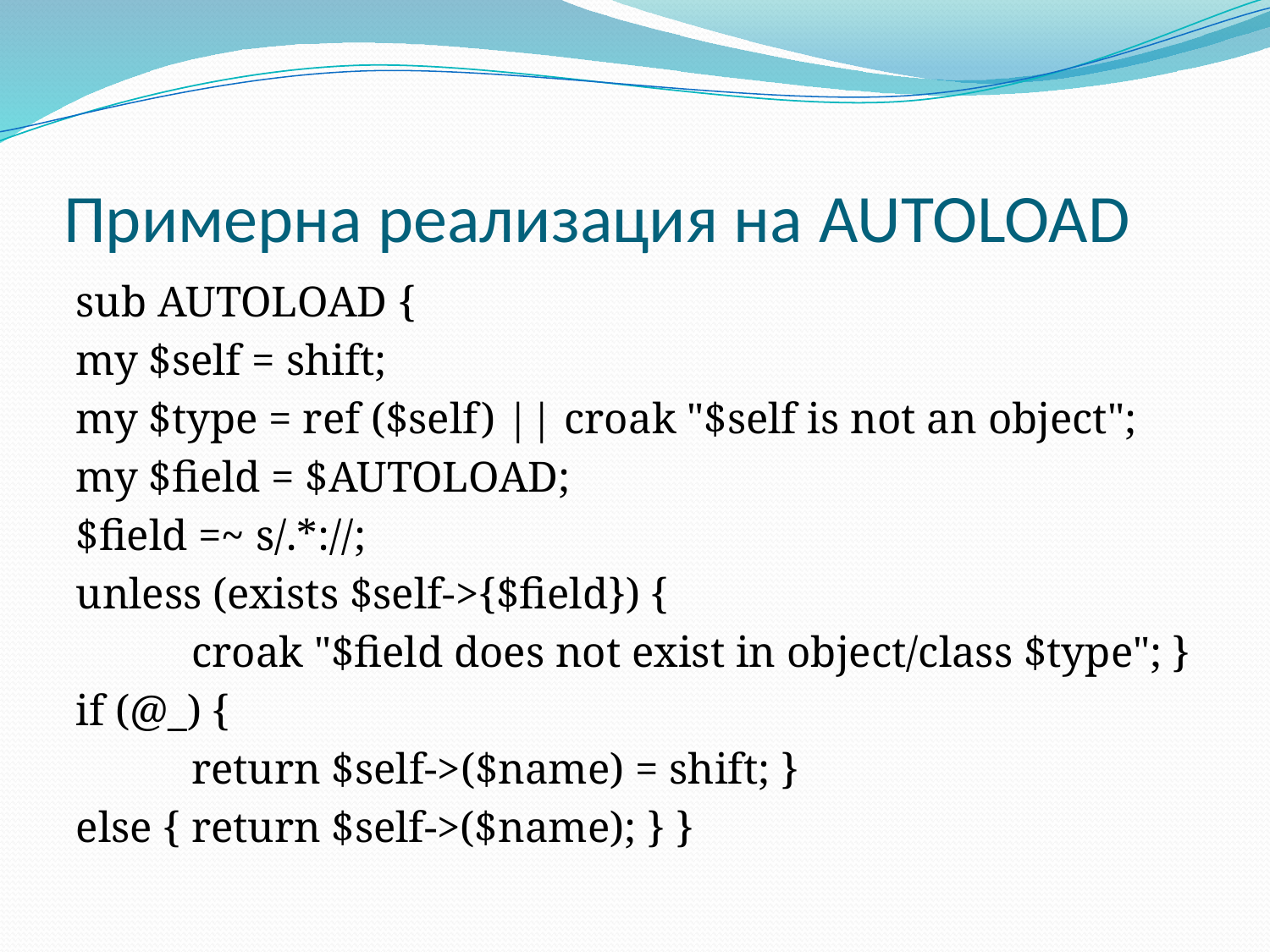

# Примерна реализация на AUTOLOAD
sub AUTOLOAD {
my $self = shift;
my $type = ref ($self) || croak "$self is not an object";
my $field = $AUTOLOAD;
$field =~ s/.*://;
unless (exists $self->{$field}) {
	croak "$field does not exist in object/class $type"; }
if (@_) {
	return $self->($name) = shift; }
else { return $self->($name); } }